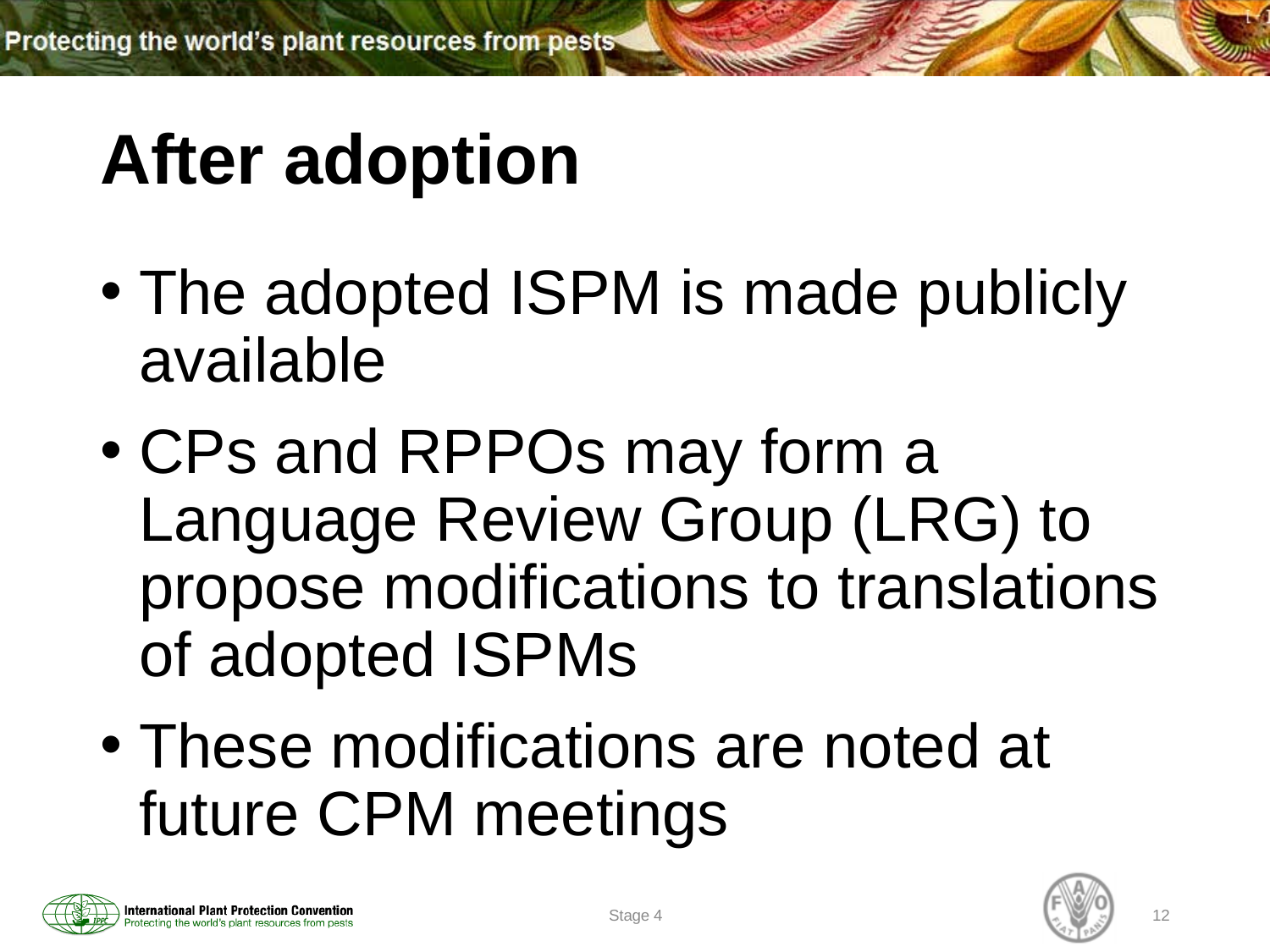

# After adoption
The adopted ISPM is made publicly available
CPs and RPPOs may form a Language Review Group (LRG) to propose modifications to translations of adopted ISPMs
These modifications are noted at future CPM meetings
Stage 4
12